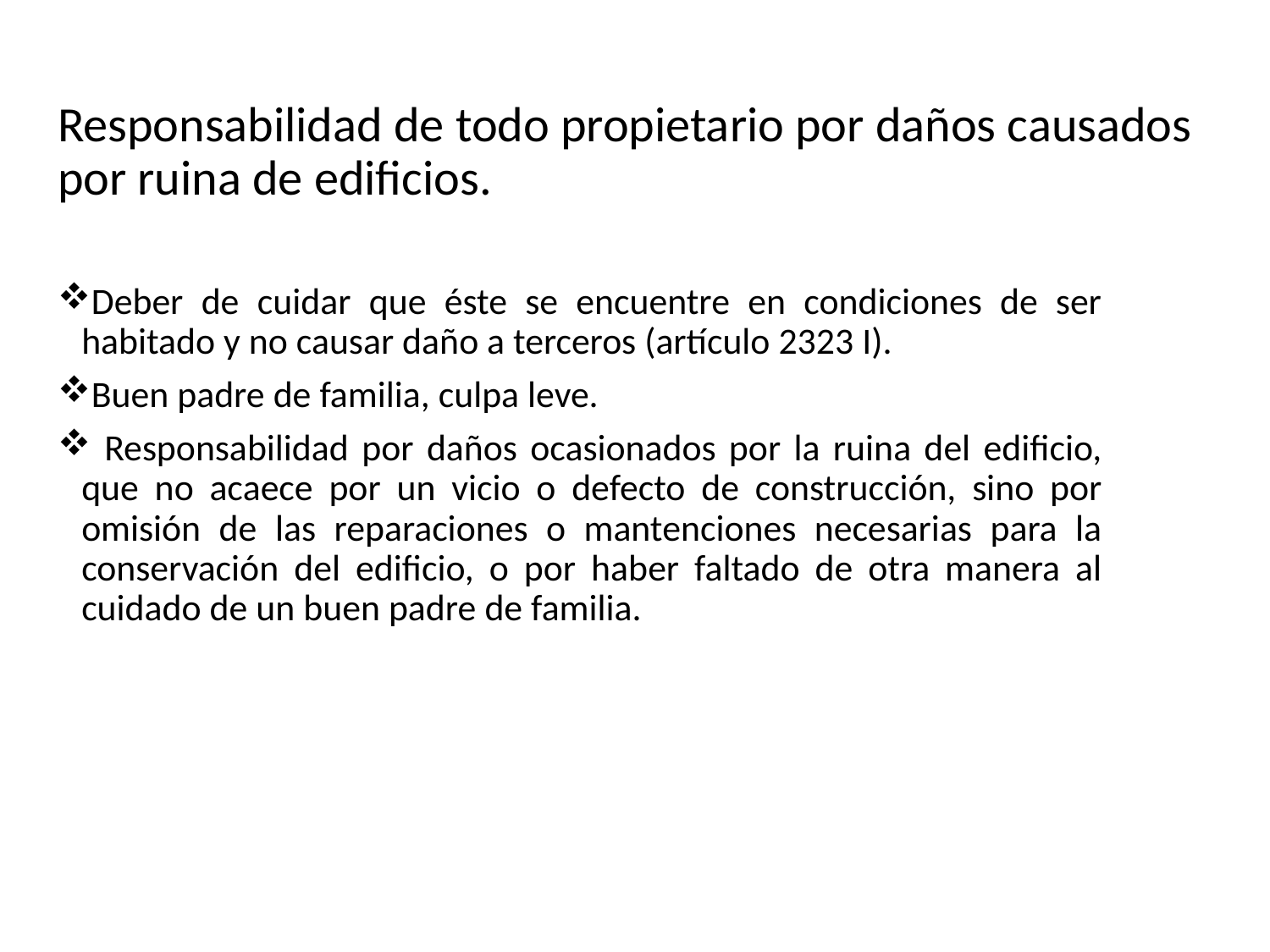

# Responsabilidad de todo propietario por daños causados por ruina de edificios.
Deber de cuidar que éste se encuentre en condiciones de ser habitado y no causar daño a terceros (artículo 2323 I).
Buen padre de familia, culpa leve.
 Responsabilidad por daños ocasionados por la ruina del edificio, que no acaece por un vicio o defecto de construcción, sino por omisión de las reparaciones o mantenciones necesarias para la conservación del edificio, o por haber faltado de otra manera al cuidado de un buen padre de familia.